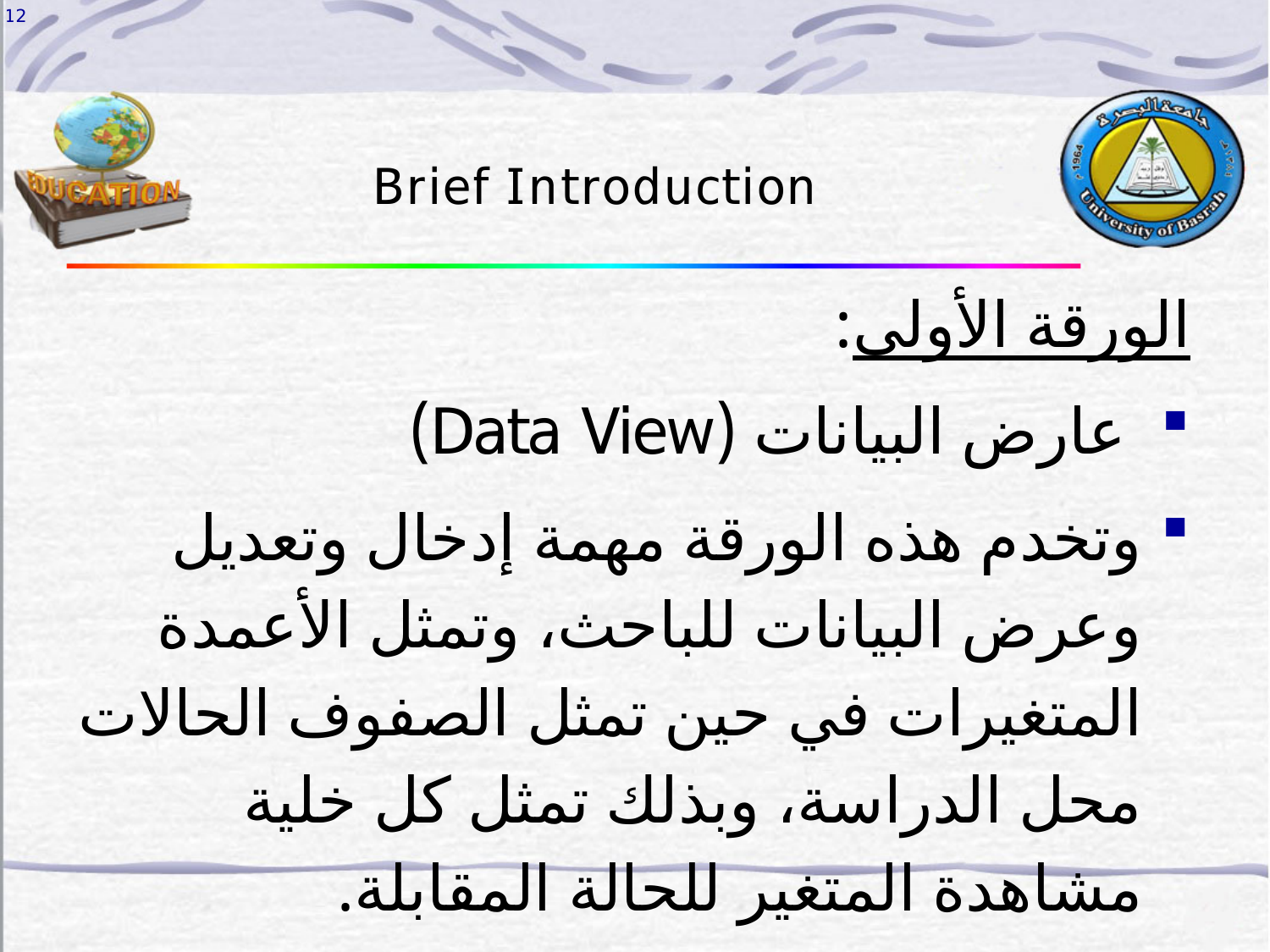

12
Brief Introduction
الورقة الأولى:
 عارض البيانات (Data View)
وتخدم هذه الورقة مهمة إدخال وتعديل وعرض البيانات للباحث، وتمثل الأعمدة المتغيرات في حين تمثل الصفوف الحالات محل الدراسة، وبذلك تمثل كل خلية مشاهدة المتغير للحالة المقابلة.